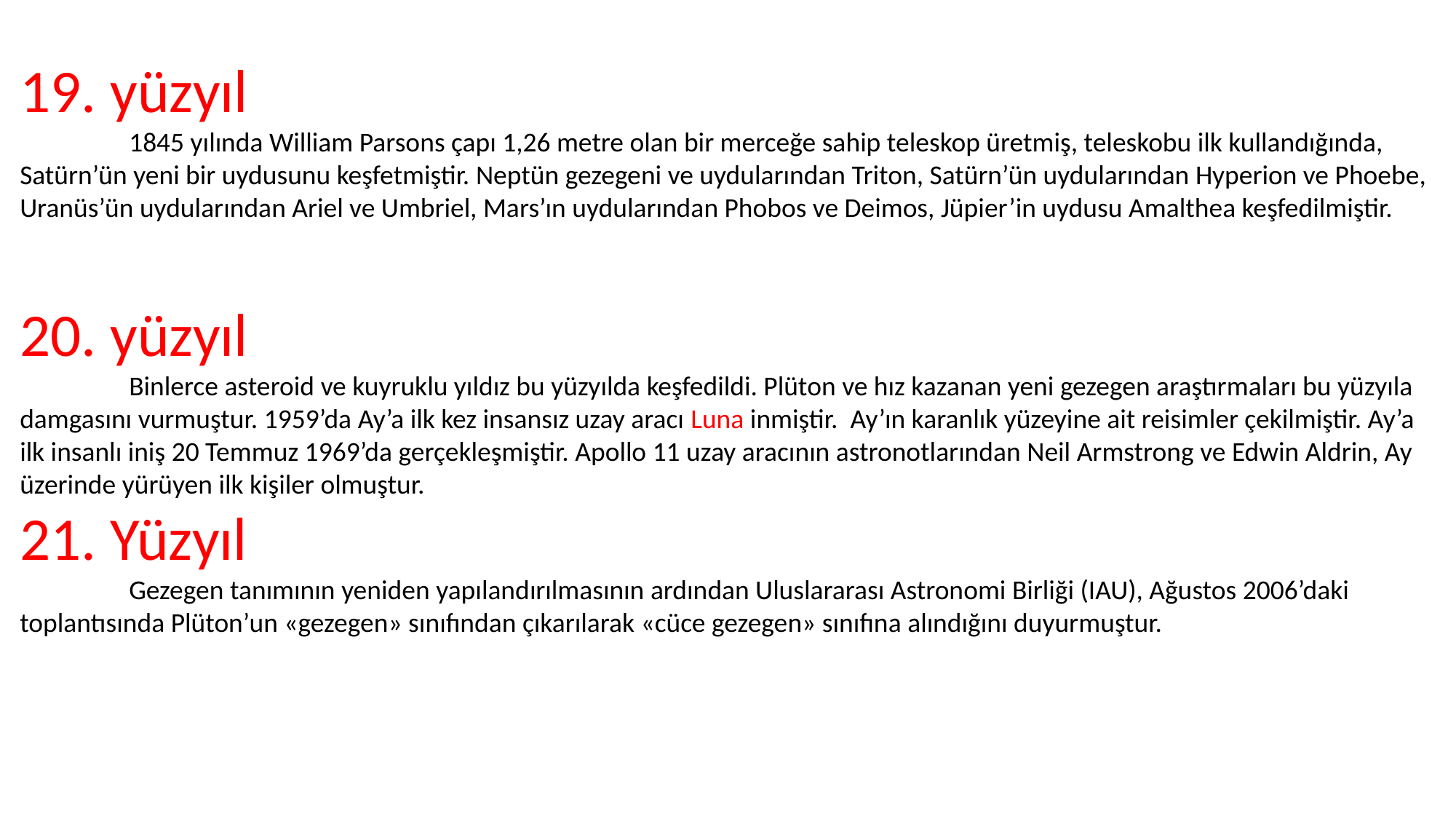

19. yüzyıl
	1845 yılında William Parsons çapı 1,26 metre olan bir merceğe sahip teleskop üretmiş, teleskobu ilk kullandığında, Satürn’ün yeni bir uydusunu keşfetmiştir. Neptün gezegeni ve uydularından Triton, Satürn’ün uydularından Hyperion ve Phoebe, Uranüs’ün uydularından Ariel ve Umbriel, Mars’ın uydularından Phobos ve Deimos, Jüpier’in uydusu Amalthea keşfedilmiştir.

20. yüzyıl
	Binlerce asteroid ve kuyruklu yıldız bu yüzyılda keşfedildi. Plüton ve hız kazanan yeni gezegen araştırmaları bu yüzyıla damgasını vurmuştur. 1959’da Ay’a ilk kez insansız uzay aracı Luna inmiştir.  Ay’ın karanlık yüzeyine ait reisimler çekilmiştir. Ay’a ilk insanlı iniş 20 Temmuz 1969’da gerçekleşmiştir. Apollo 11 uzay aracının astronotlarından Neil Armstrong ve Edwin Aldrin, Ay üzerinde yürüyen ilk kişiler olmuştur.
21. Yüzyıl
	Gezegen tanımının yeniden yapılandırılmasının ardından Uluslararası Astronomi Birliği (IAU), Ağustos 2006’daki toplantısında Plüton’un «gezegen» sınıfından çıkarılarak «cüce gezegen» sınıfına alındığını duyurmuştur.